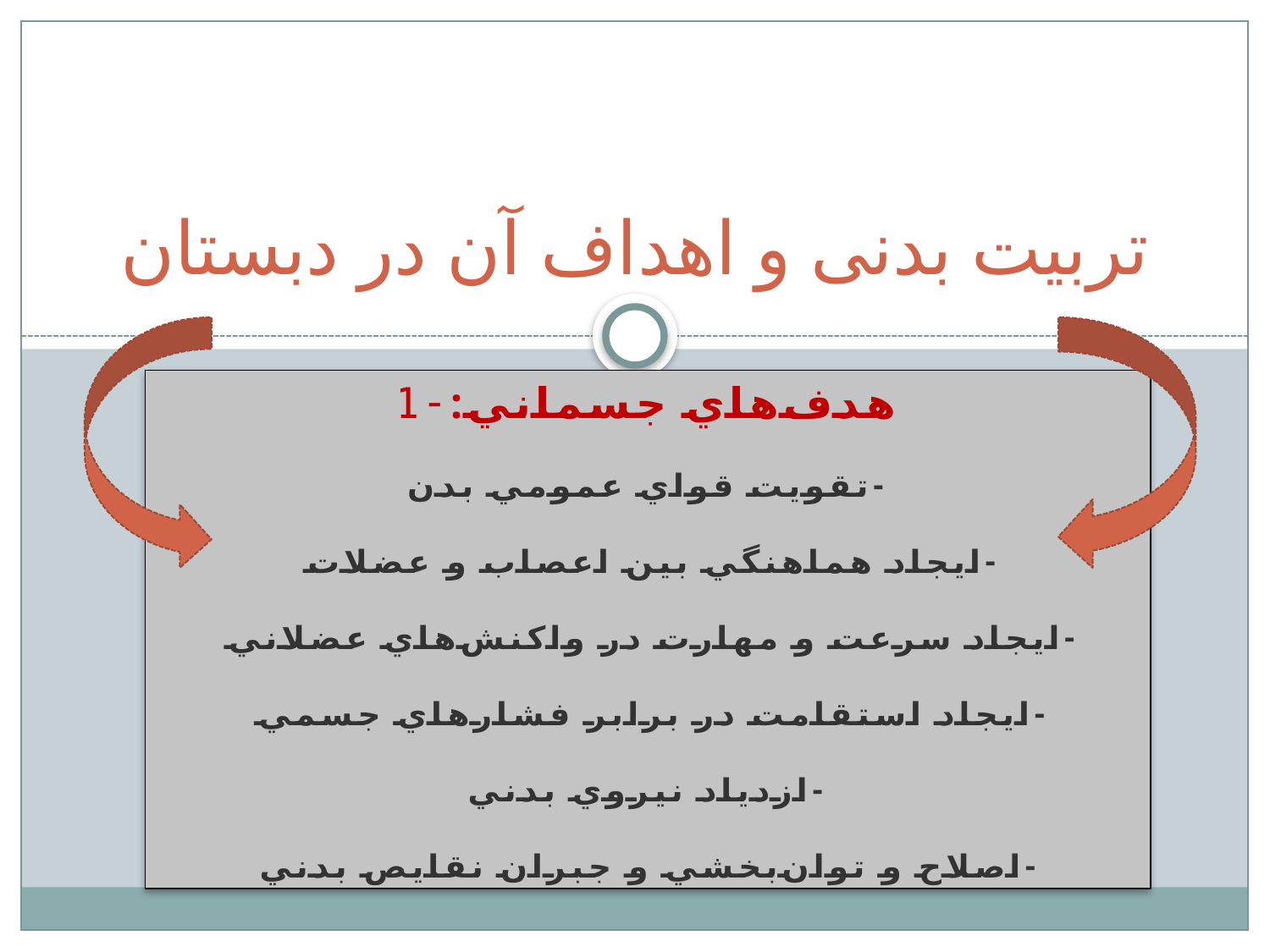

# تربیت بدنی و اهداف آن در دبستان

1-هدف‌هاي جسماني:
-تقويت قواي عمومي بدن
-ايجاد هماهنگي بين اعصاب و عضلات 
-ايجاد سرعت و مهارت در واكنش‌هاي عضلاني 
-ايجاد استقامت در برابر فشارهاي جسمي 
-ازدياد نيروي بدني
-اصلاح و توان‌بخشي و جبران نقايص بدني